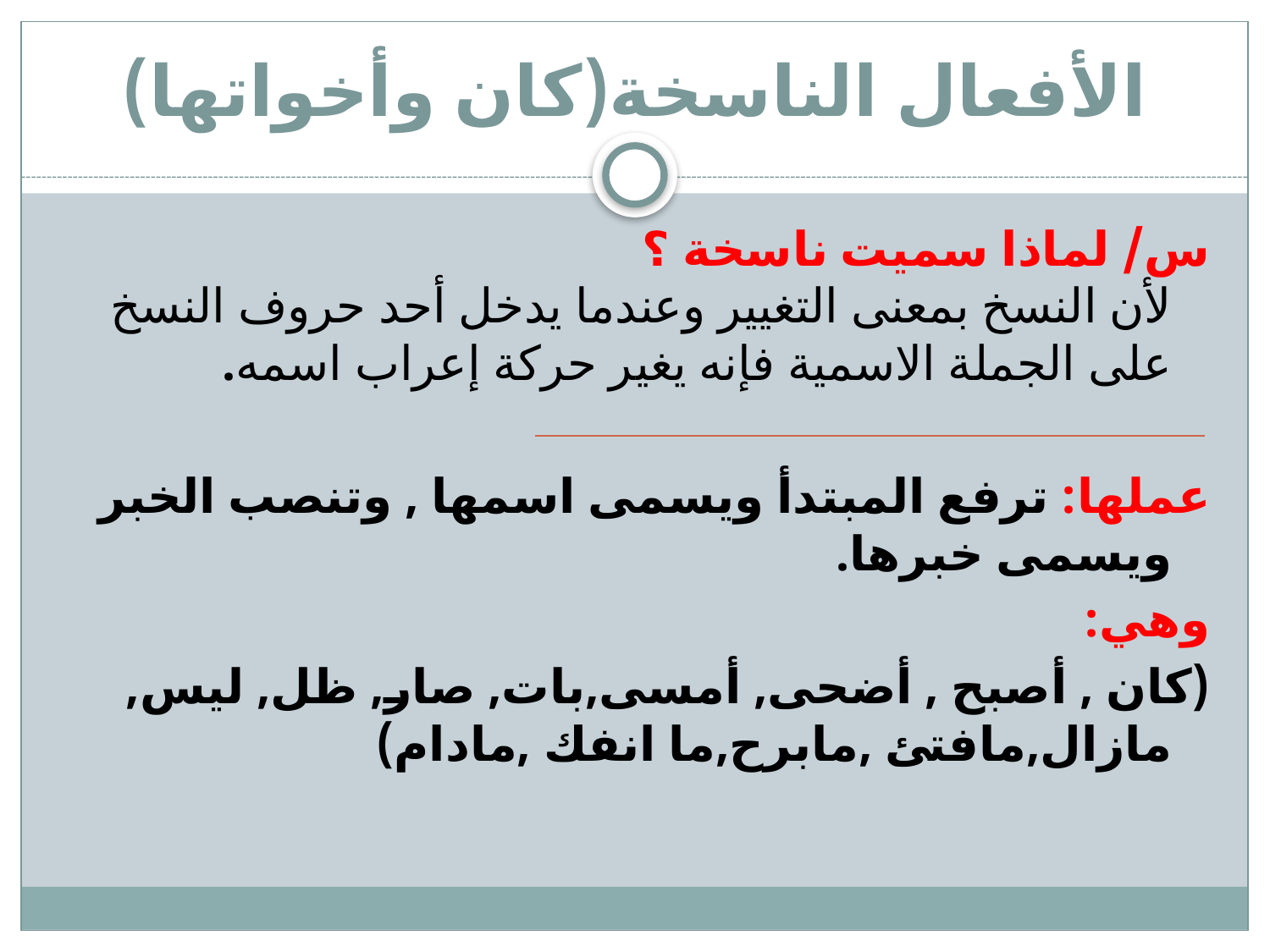

# الأفعال الناسخة(كان وأخواتها)
س/ لماذا سميت ناسخة ؟
لأن النسخ بمعنى التغيير وعندما يدخل أحد حروف النسخ على الجملة الاسمية فإنه يغير حركة إعراب اسمه.

عملها: ترفع المبتدأ ويسمى اسمها , وتنصب الخبر ويسمى خبرها.
وهي:
(كان , أصبح , أضحى, أمسى,بات, صار, ظل, ليس, مازال,مافتئ ,مابرح,ما انفك ,مادام)